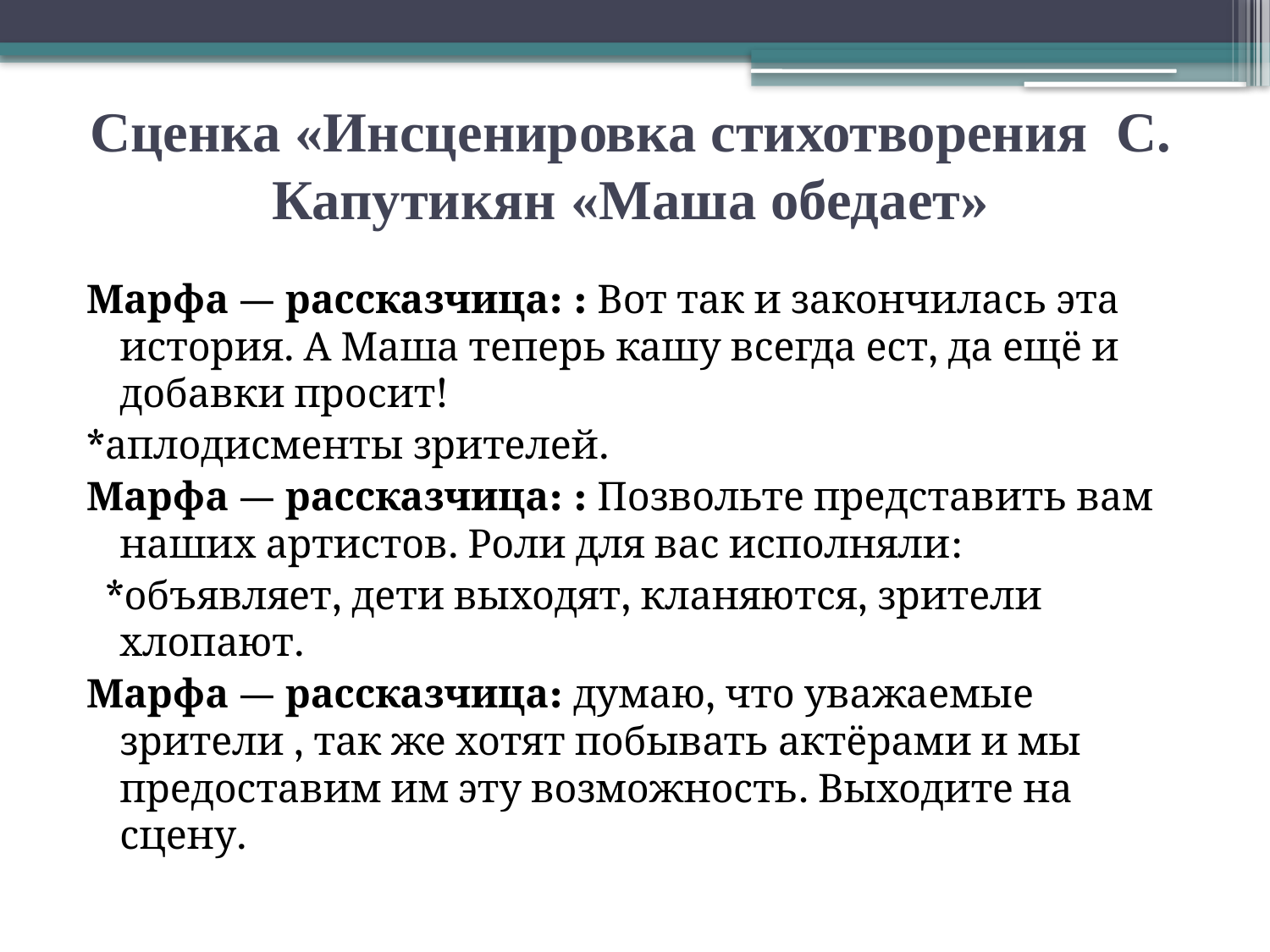

# Сценка «Инсценировка стихотворения  С. Капутикян «Маша обедает»
Марфа — рассказчица: : Вот так и закончилась эта история. А Маша теперь кашу всегда ест, да ещё и добавки просит!
*аплодисменты зрителей.
Марфа — рассказчица: : Позвольте представить вам наших артистов. Роли для вас исполняли:
  *объявляет, дети выходят, кланяются, зрители хлопают.
Марфа — рассказчица: думаю, что уважаемые зрители , так же хотят побывать актёрами и мы предоставим им эту возможность. Выходите на сцену.